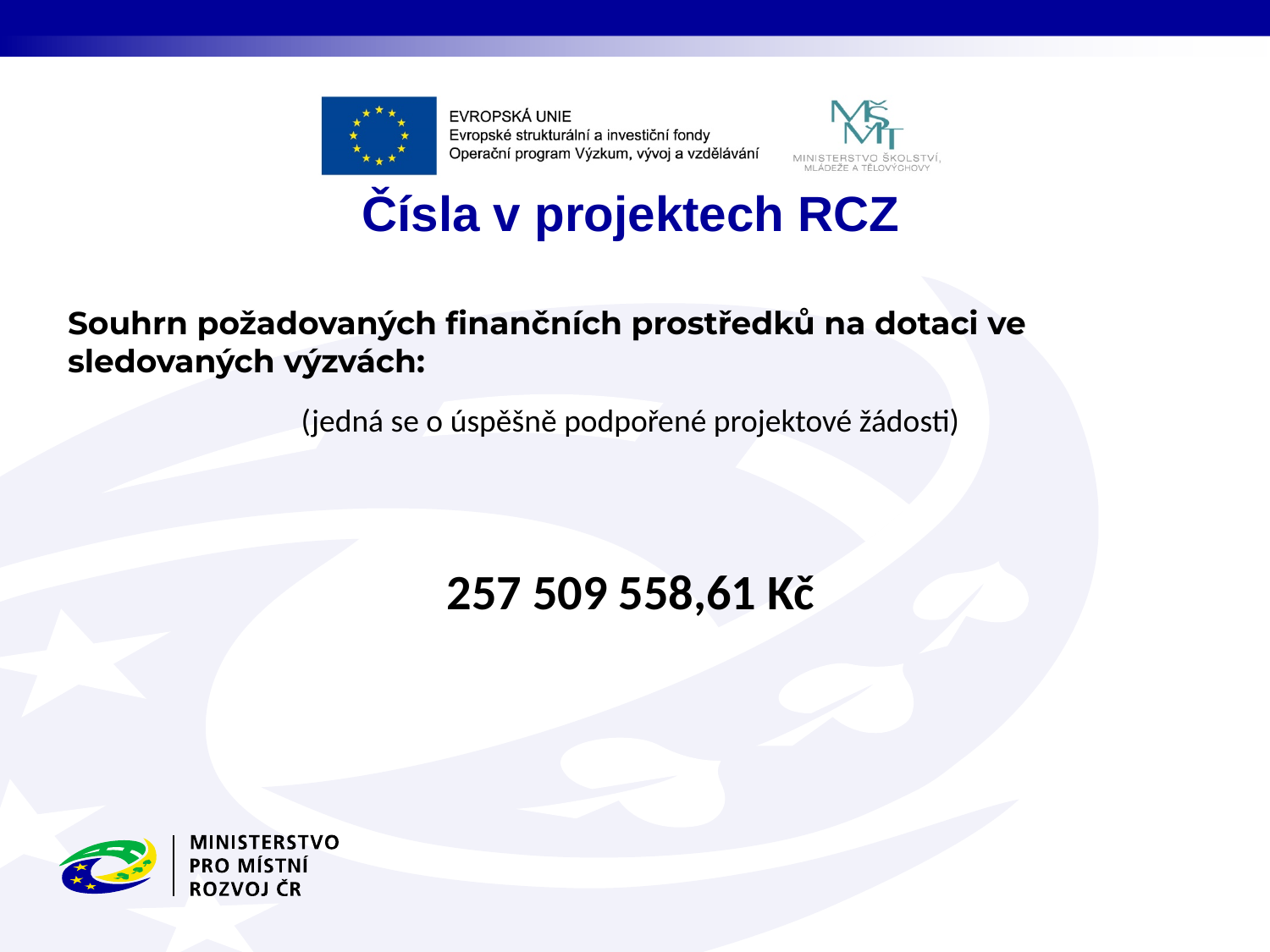

# Čísla v projektech RCZ
Souhrn požadovaných finančních prostředků na dotaci ve sledovaných výzvách:
(jedná se o úspěšně podpořené projektové žádosti)

257 509 558,61 Kč